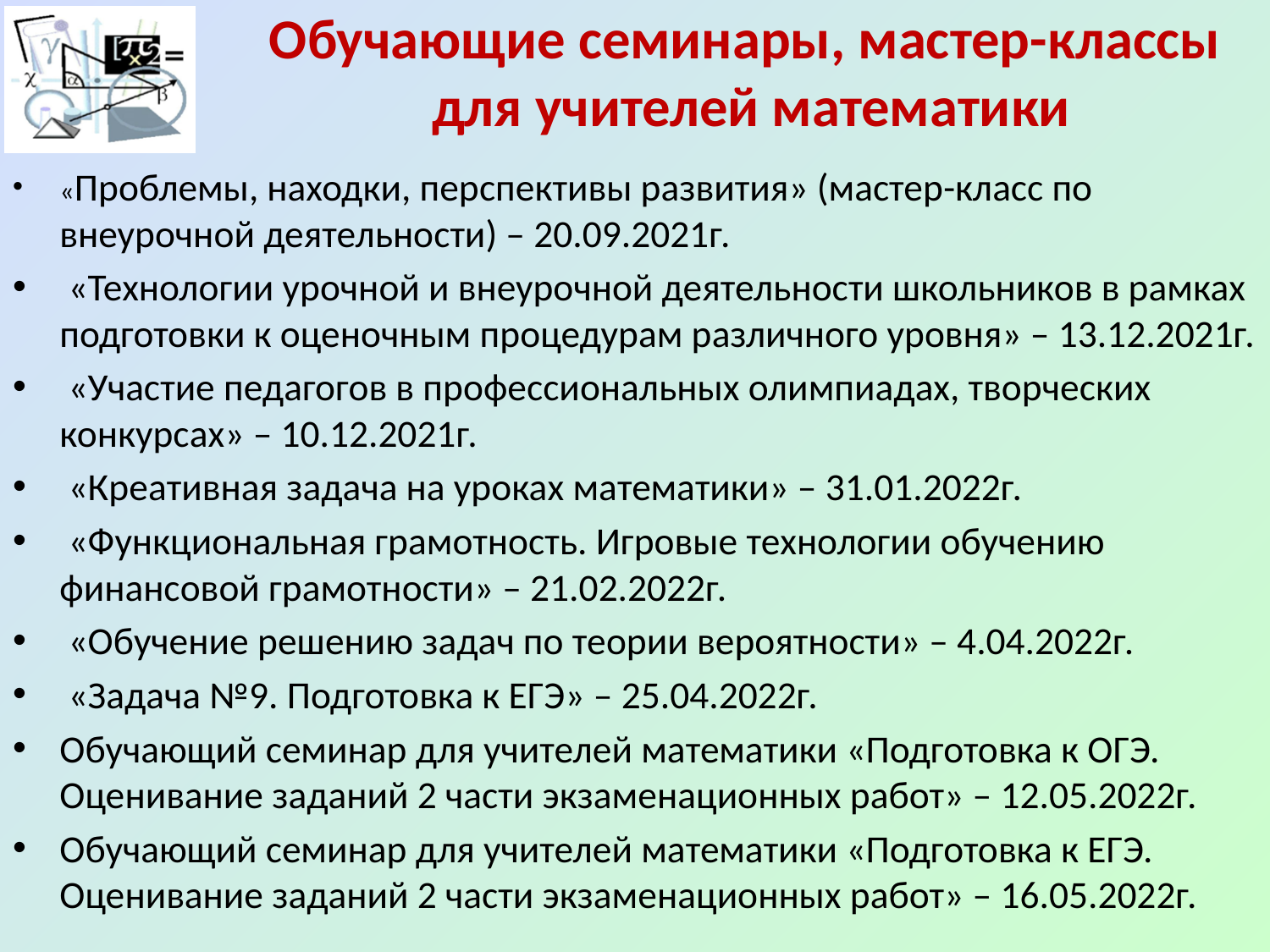

# Обучающие семинары, мастер-классы для учителей математики
«Проблемы, находки, перспективы развития» (мастер-класс по внеурочной деятельности) – 20.09.2021г.
 «Технологии урочной и внеурочной деятельности школьников в рамках подготовки к оценочным процедурам различного уровня» – 13.12.2021г.
 «Участие педагогов в профессиональных олимпиадах, творческих конкурсах» – 10.12.2021г.
 «Креативная задача на уроках математики» – 31.01.2022г.
 «Функциональная грамотность. Игровые технологии обучению финансовой грамотности» – 21.02.2022г.
 «Обучение решению задач по теории вероятности» – 4.04.2022г.
 «Задача №9. Подготовка к ЕГЭ» – 25.04.2022г.
Обучающий семинар для учителей математики «Подготовка к ОГЭ. Оценивание заданий 2 части экзаменационных работ» – 12.05.2022г.
Обучающий семинар для учителей математики «Подготовка к ЕГЭ. Оценивание заданий 2 части экзаменационных работ» – 16.05.2022г.